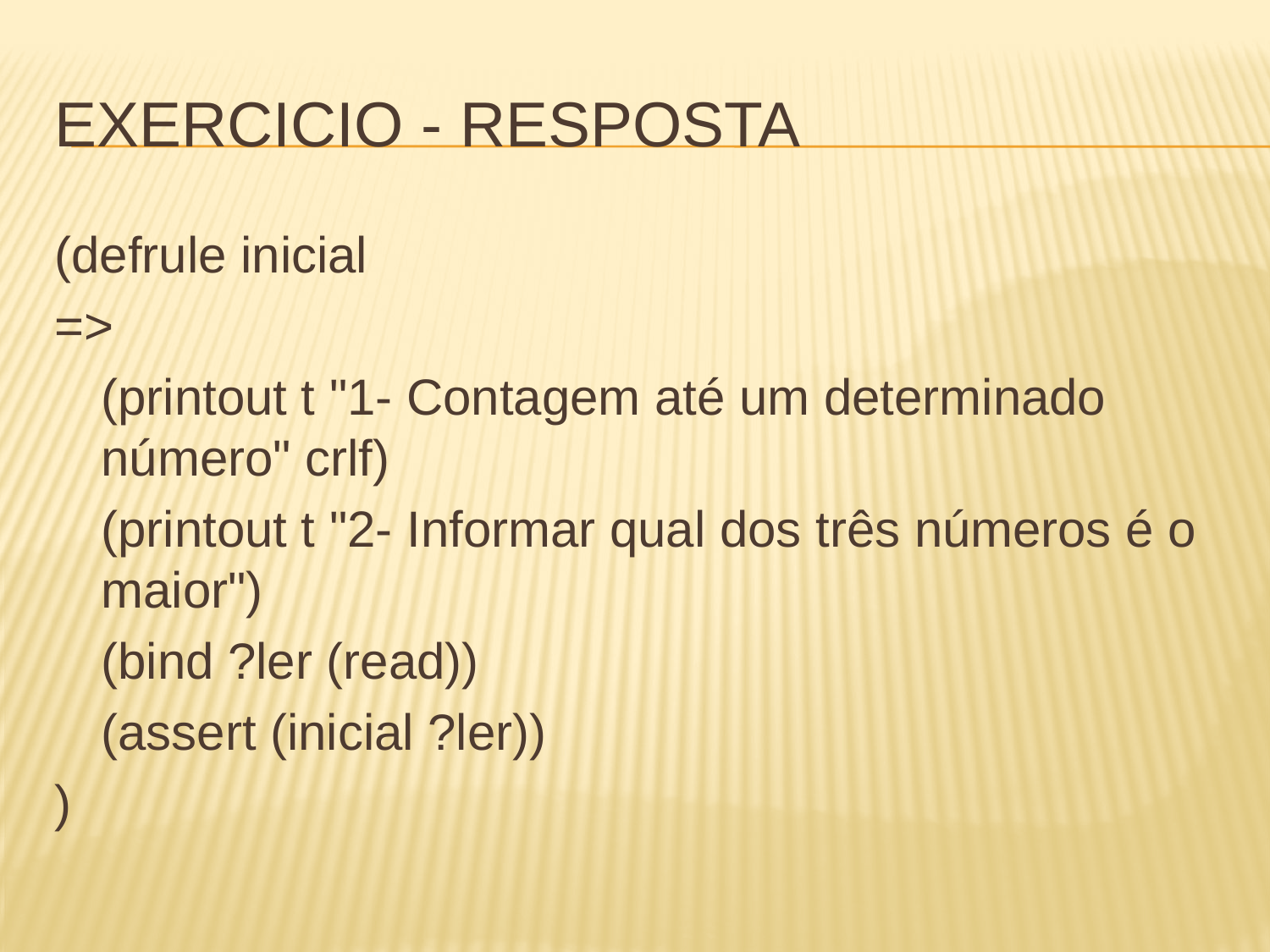

# Exercicio - Resposta
(defrule inicial
=>
	(printout t "1- Contagem até um determinado número" crlf)
	(printout t "2- Informar qual dos três números é o maior")
	(bind ?ler (read))
	(assert (inicial ?ler))
)